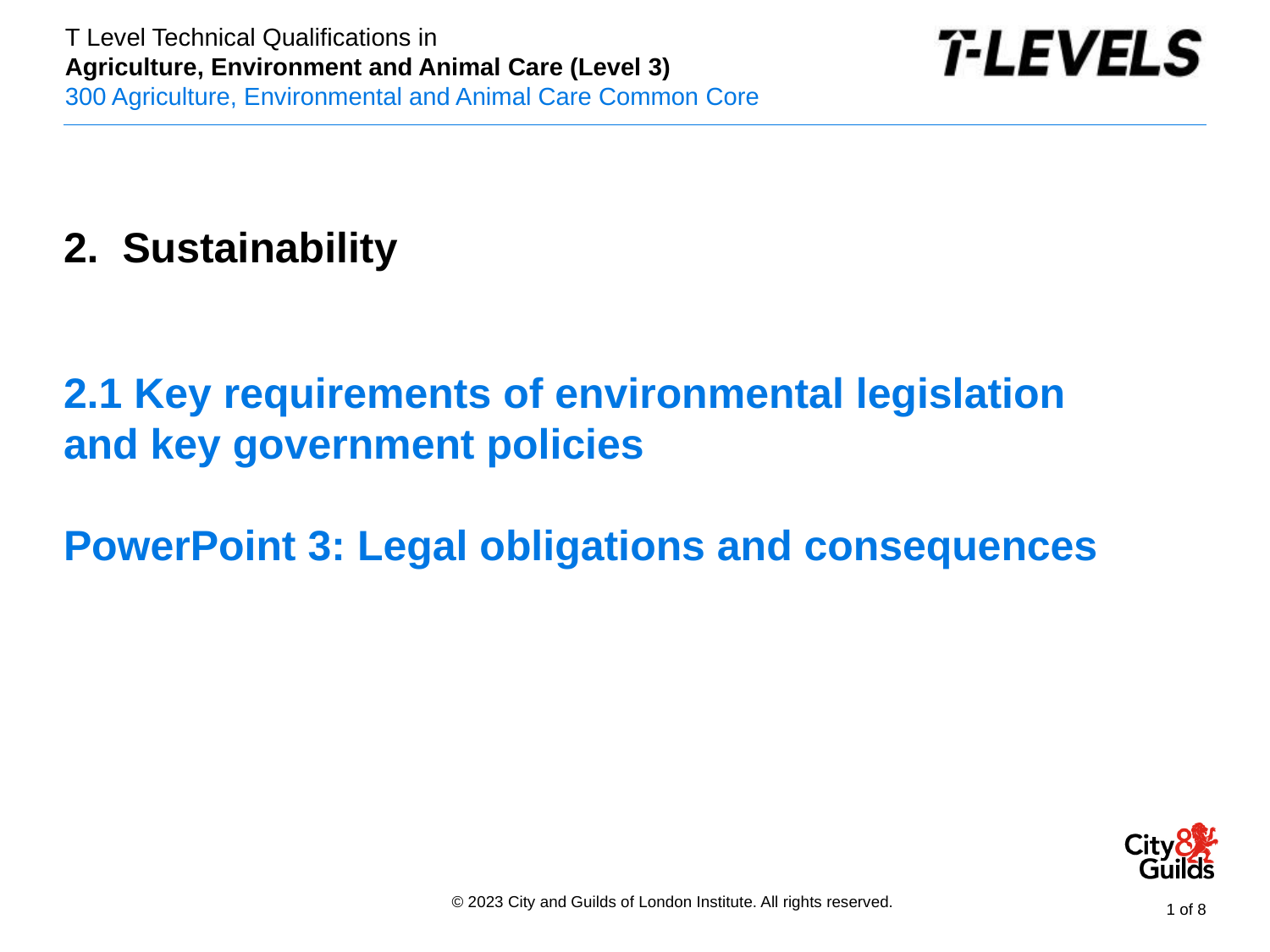

PowerPoint presentation
2.  Sustainability
# 2.1 Key requirements of environmental legislation and key government policies PowerPoint 3: Legal obligations and consequences